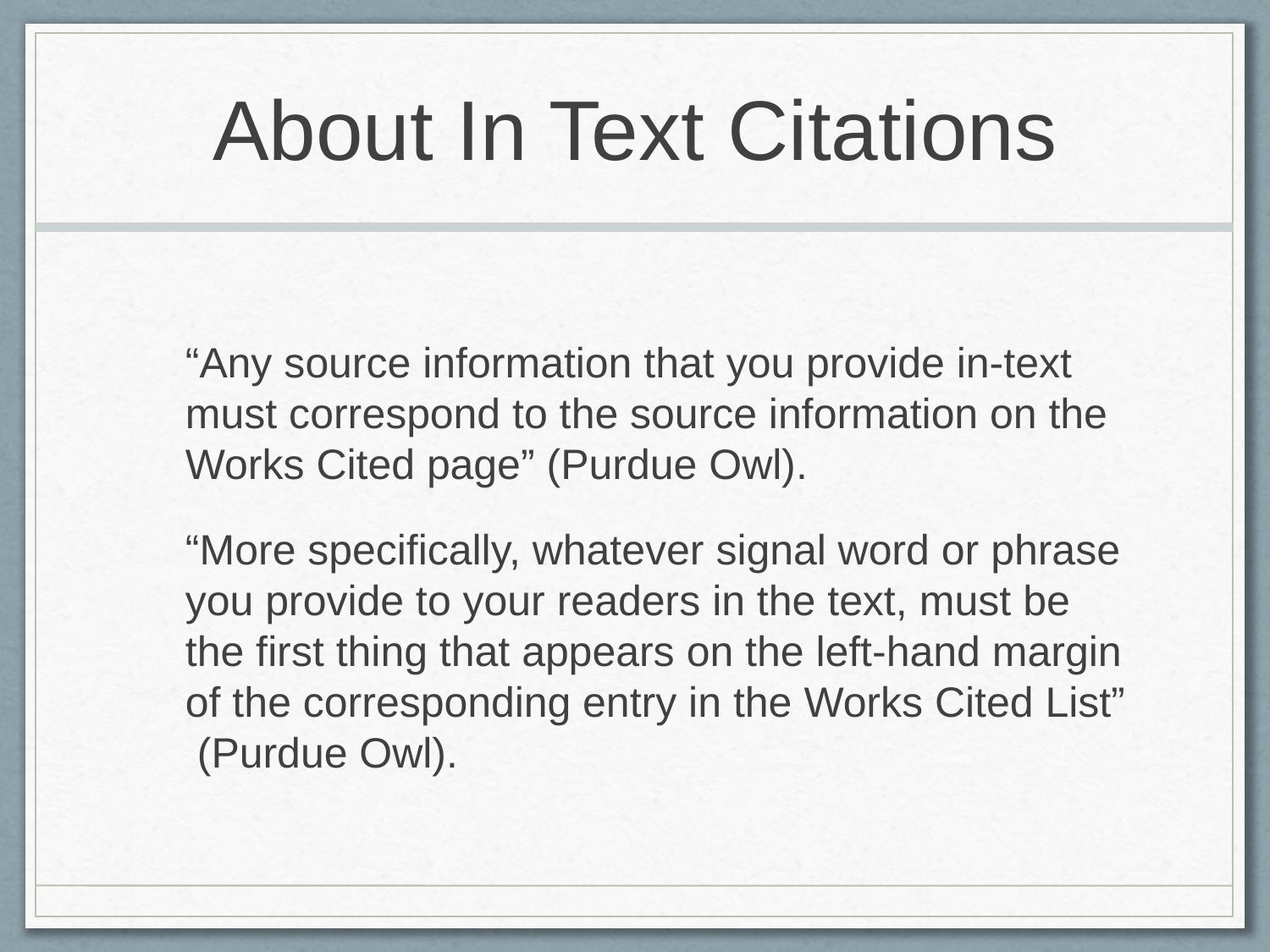

# About In Text Citations
“Any source information that you provide in-text must correspond to the source information on the Works Cited page” (Purdue Owl).
“More specifically, whatever signal word or phrase you provide to your readers in the text, must be the first thing that appears on the left-hand margin of the corresponding entry in the Works Cited List”  (Purdue Owl).